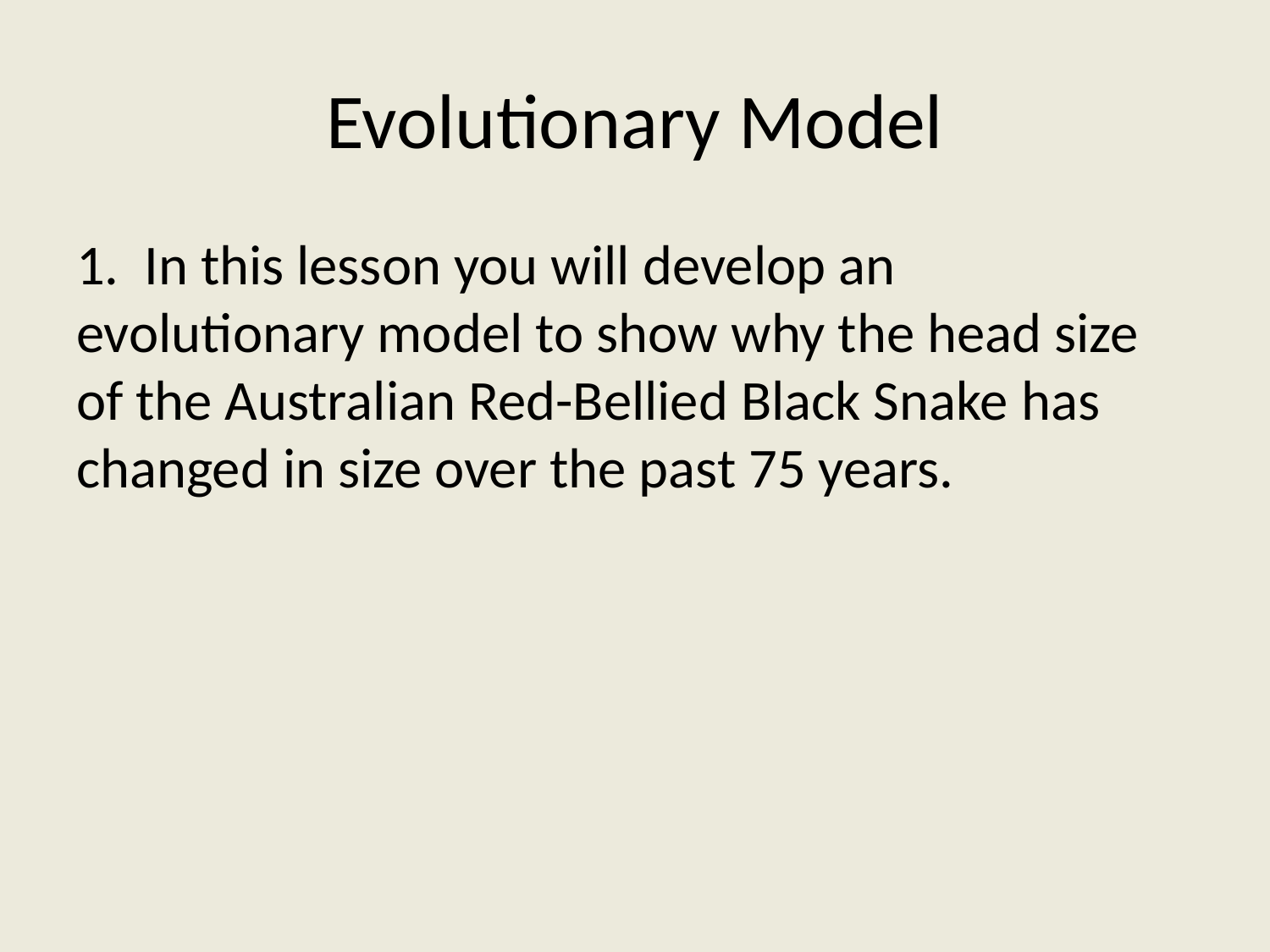

# Evolutionary Model
1.  In this lesson you will develop an evolutionary model to show why the head size of the Australian Red-Bellied Black Snake has changed in size over the past 75 years.